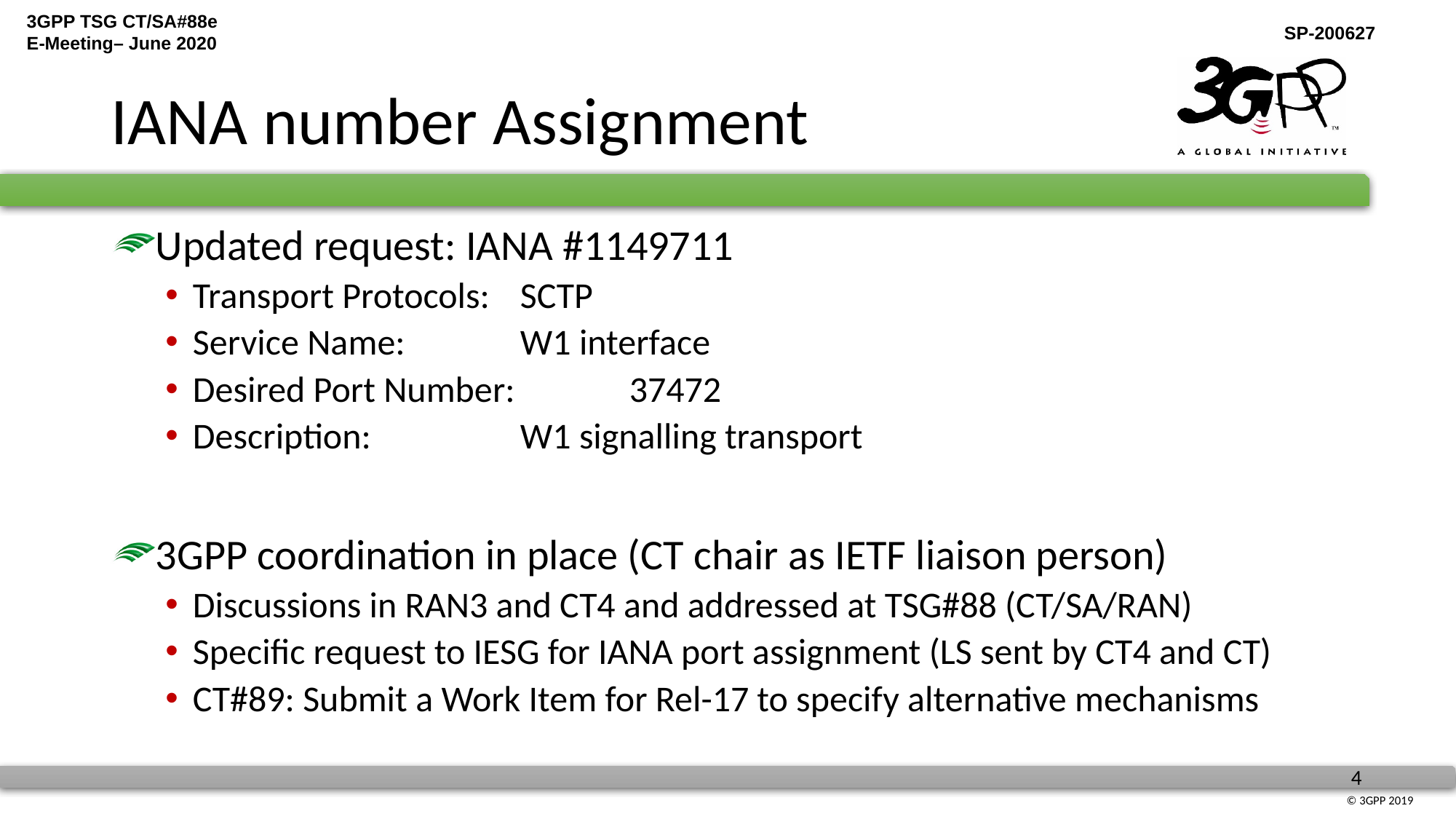

# IANA number Assignment
Updated request: IANA #1149711
Transport Protocols:	SCTP
Service Name:        	W1 interface
Desired Port Number: 	37472
Description:          	W1 signalling transport

3GPP coordination in place (CT chair as IETF liaison person)
Discussions in RAN3 and CT4 and addressed at TSG#88 (CT/SA/RAN)
Specific request to IESG for IANA port assignment (LS sent by CT4 and CT)
CT#89: Submit a Work Item for Rel-17 to specify alternative mechanisms